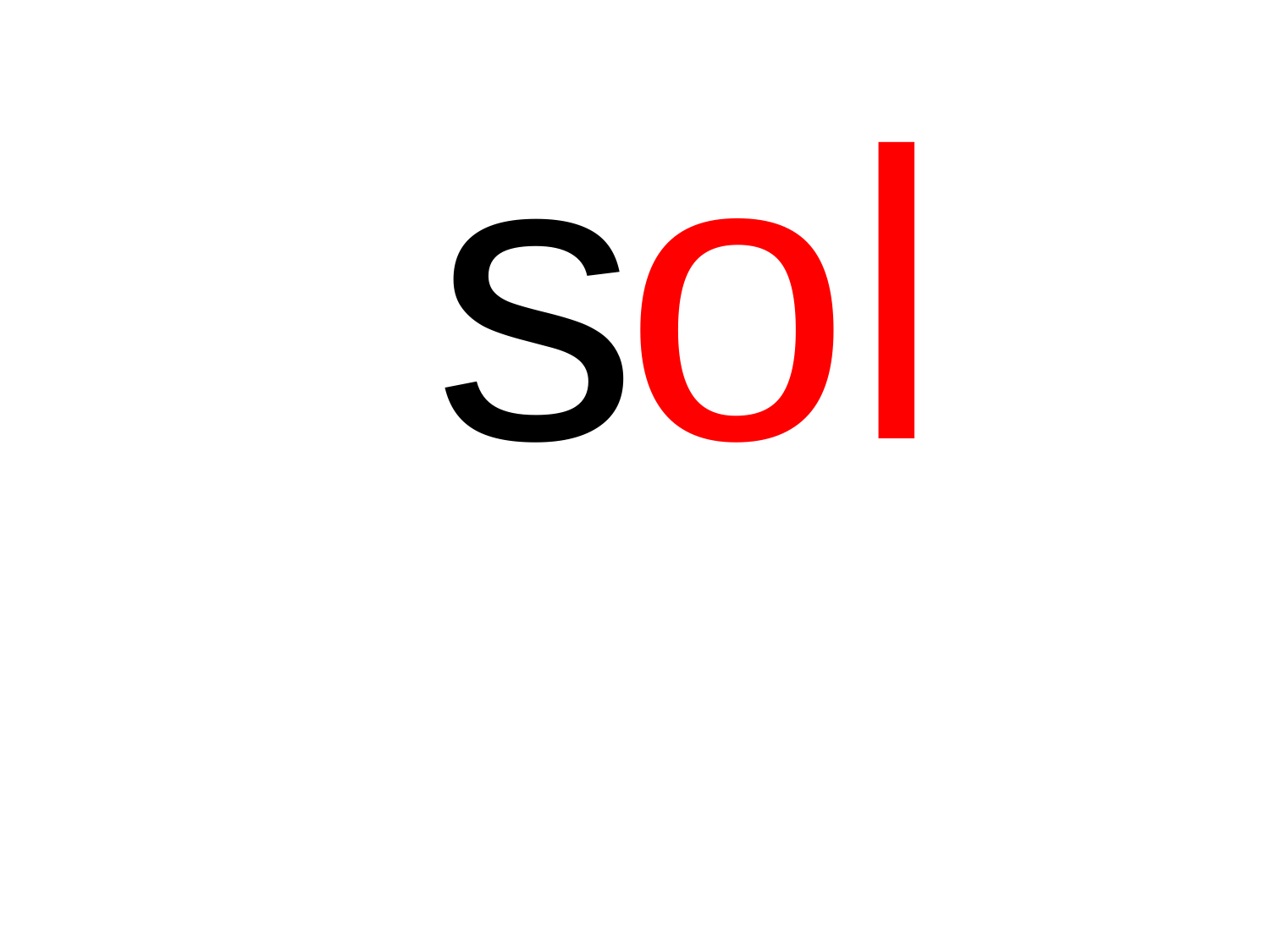

| s |
| --- |
| ol |
| --- |